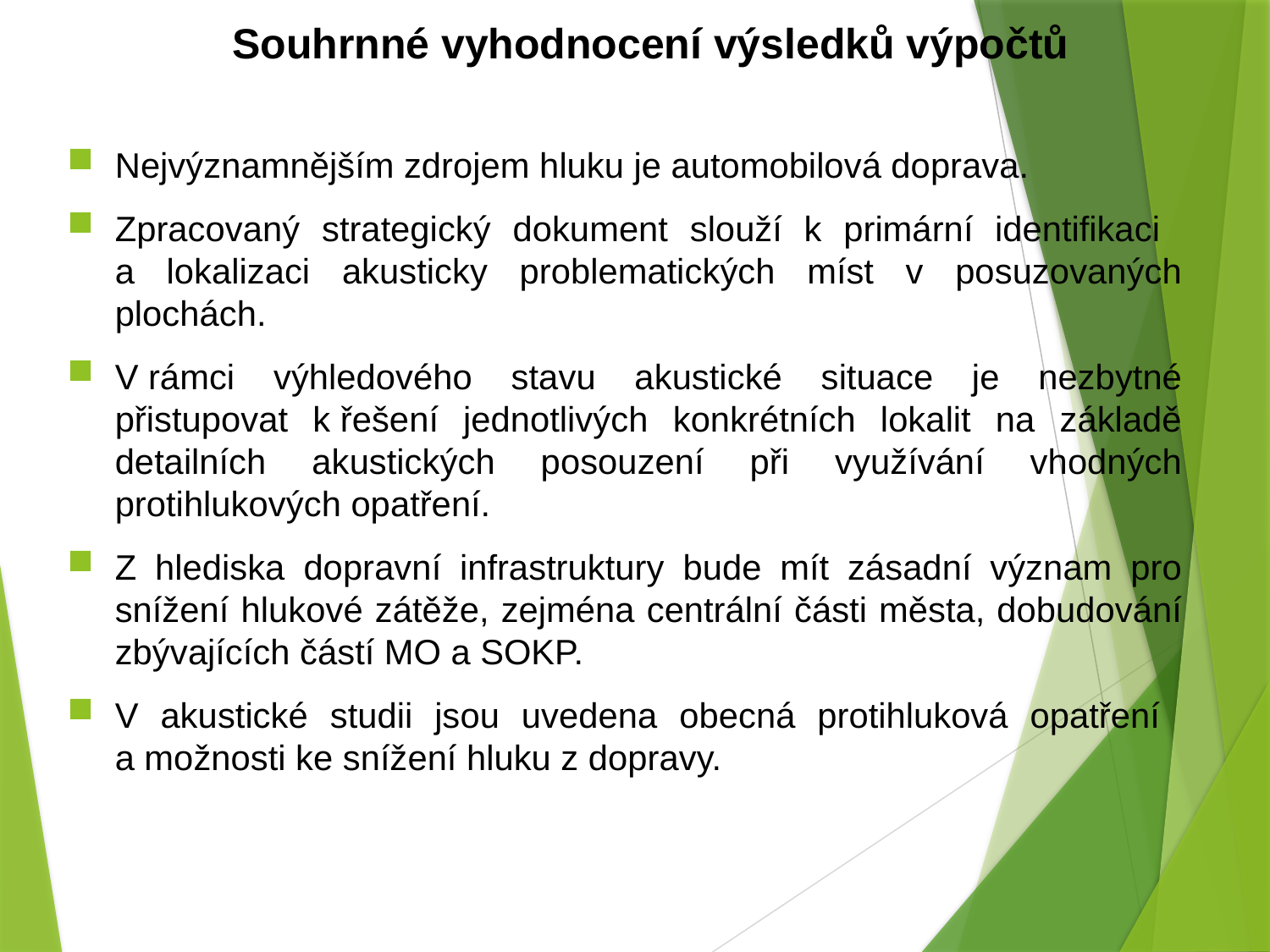

# Souhrnné vyhodnocení výsledků výpočtů
Nejvýznamnějším zdrojem hluku je automobilová doprava.
Zpracovaný strategický dokument slouží k primární identifikaci
a lokalizaci akusticky problematických míst v posuzovaných plochách.
V rámci výhledového stavu akustické situace je nezbytné přistupovat k řešení jednotlivých konkrétních lokalit na základě detailních akustických posouzení při využívání vhodných protihlukových opatření.
Z hlediska dopravní infrastruktury bude mít zásadní význam pro snížení hlukové zátěže, zejména centrální části města, dobudování zbývajících částí MO a SOKP.
V akustické studii jsou uvedena obecná protihluková opatření
a možnosti ke snížení hluku z dopravy.